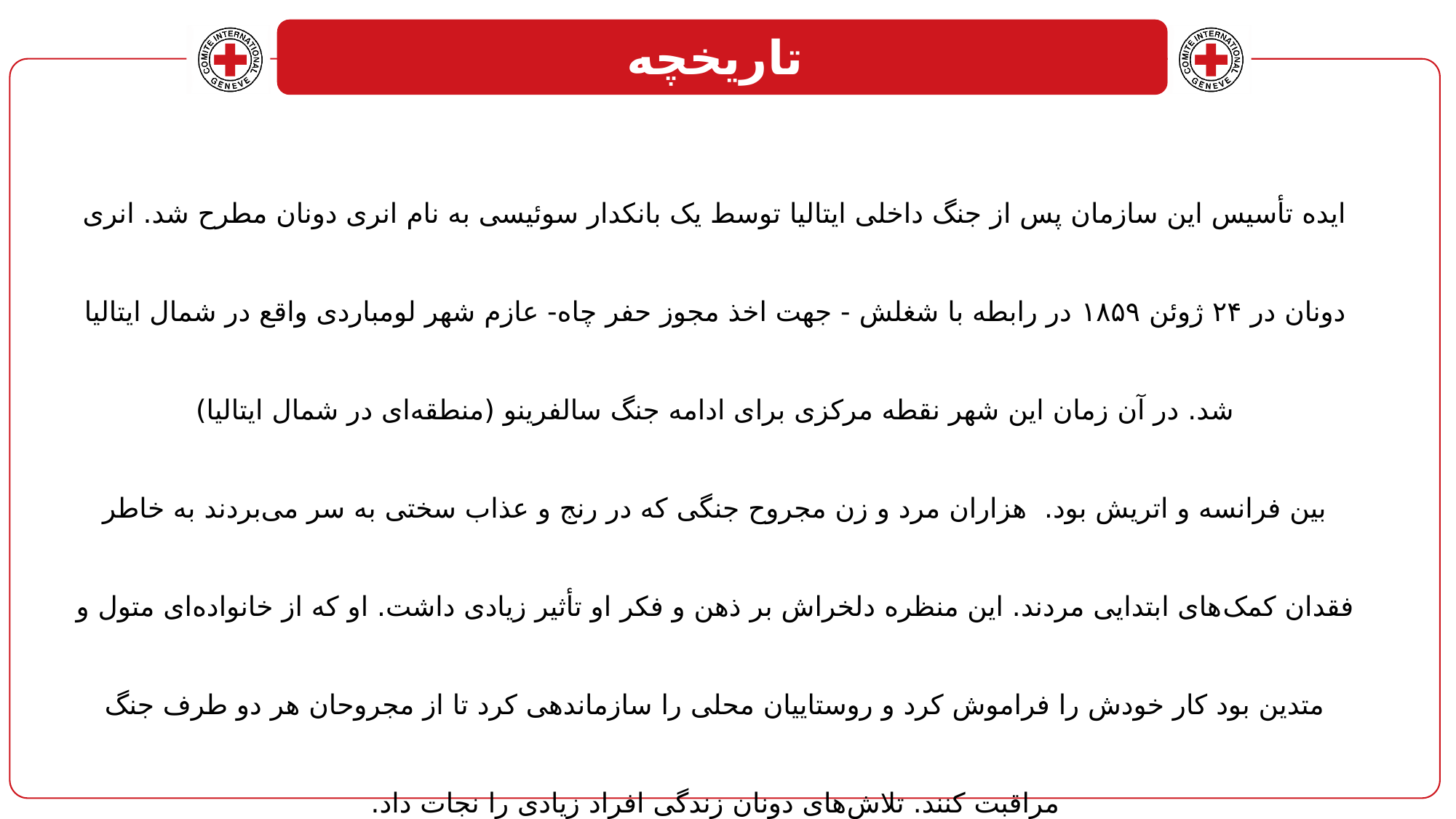

تاریخچه
ایده تأسیس این سازمان پس از جنگ داخلی ایتالیا توسط یک بانکدار سوئیسی به نام انری دونان مطرح شد. انری دونان در ۲۴ ژوئن ۱۸۵۹ در رابطه با شغلش - جهت اخذ مجوز حفر چاه- عازم شهر لومباردی واقع در شمال ایتالیا شد. در آن زمان این شهر نقطه مرکزی برای ادامه جنگ سالفرینو (منطقه‌ای در شمال ایتالیا) بین فرانسه و اتریش بود.  هزاران مرد و زن مجروح جنگی که در رنج و عذاب سختی به سر می‌بردند به خاطر فقدان کمک‌های ابتدایی مردند. این منظره دلخراش بر ذهن و فکر او تأثیر زیادی داشت. او که از خانواده‌ای متول و متدین بود کار خودش را فراموش کرد و روستاییان محلی را سازماندهی کرد تا از مجروحان هر دو طرف جنگ مراقبت کنند. تلاش‌های دونان زندگی افراد زیادی را نجات داد.